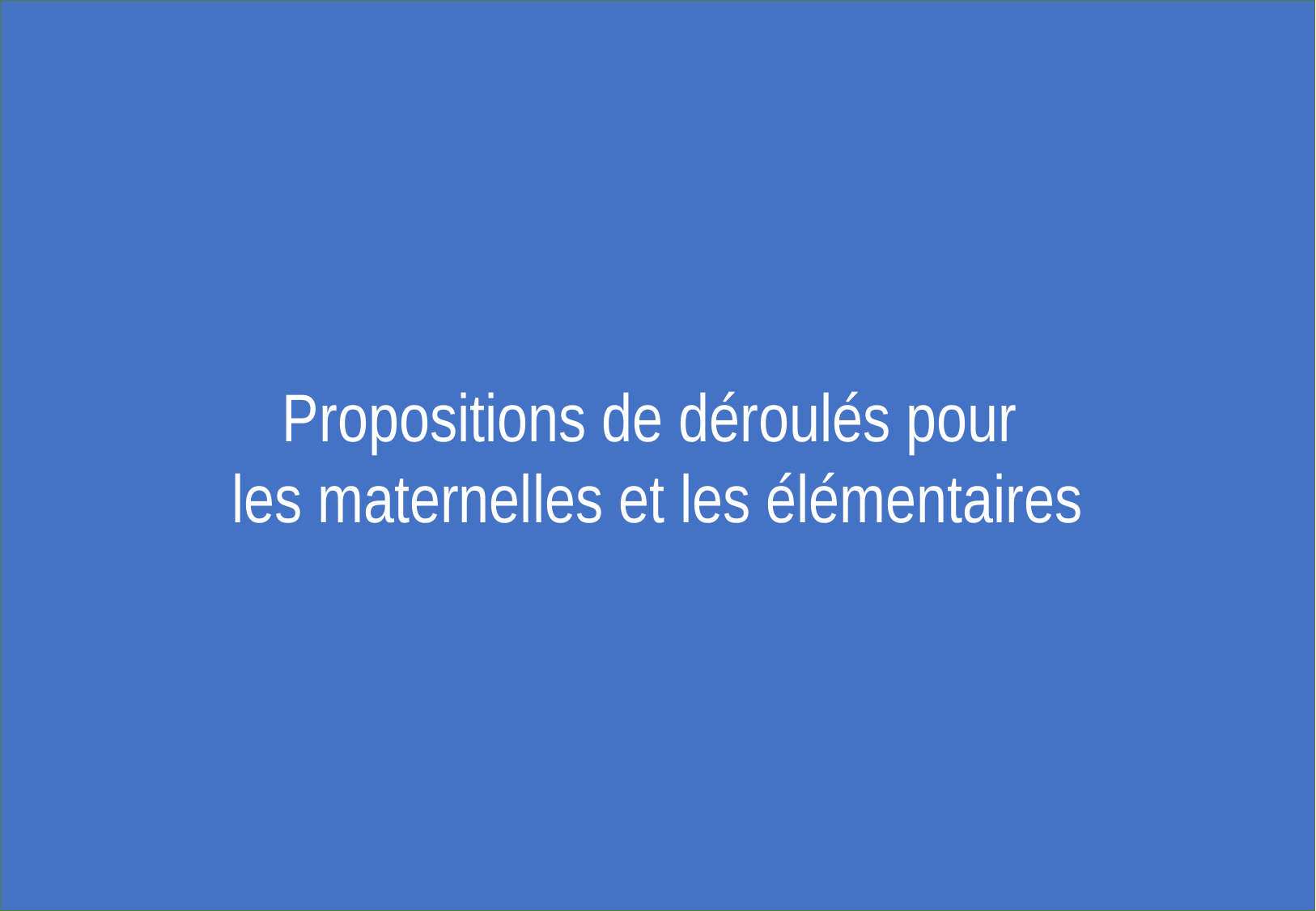

Propositions de déroulés pour
les maternelles et les élémentaires